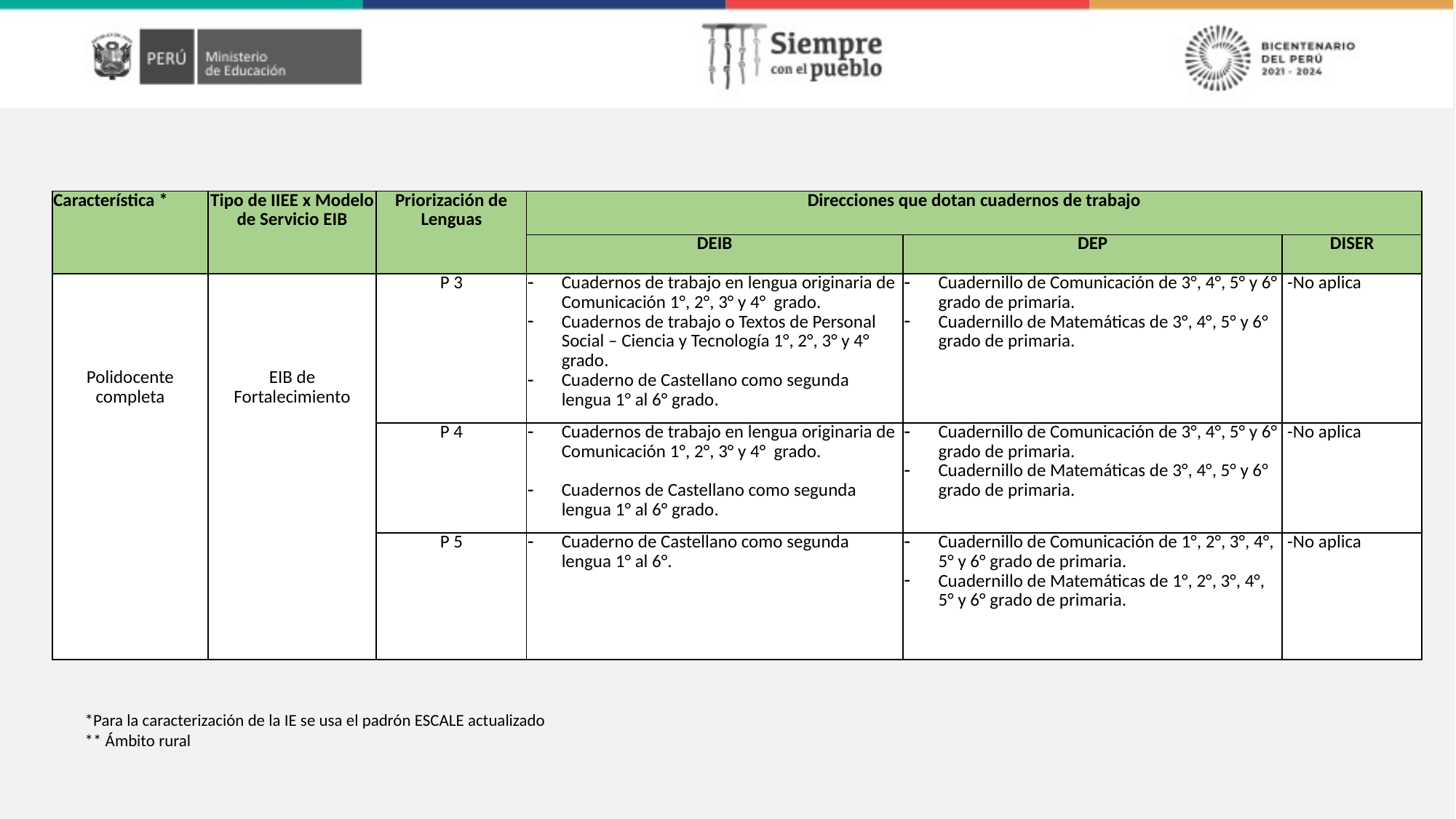

| Característica \* | Tipo de IIEE x Modelo de Servicio EIB | Priorización de Lenguas | Direcciones que dotan cuadernos de trabajo |  |  |
| --- | --- | --- | --- | --- | --- |
|  |  |  | DEIB | DEP | DISER |
| Polidocente completa | EIB de Fortalecimiento | P 3 | Cuadernos de trabajo en lengua originaria de Comunicación 1°, 2°, 3° y 4° grado. Cuadernos de trabajo o Textos de Personal Social – Ciencia y Tecnología 1°, 2°, 3° y 4° grado. Cuaderno de Castellano como segunda lengua 1° al 6° grado. | Cuadernillo de Comunicación de 3°, 4°, 5° y 6° grado de primaria. Cuadernillo de Matemáticas de 3°, 4°, 5° y 6° grado de primaria. | -No aplica |
|  |  | P 4 | Cuadernos de trabajo en lengua originaria de Comunicación 1°, 2°, 3° y 4° grado. Cuadernos de Castellano como segunda lengua 1° al 6° grado. | Cuadernillo de Comunicación de 3°, 4°, 5° y 6° grado de primaria. Cuadernillo de Matemáticas de 3°, 4°, 5° y 6° grado de primaria. | -No aplica |
|  |  | P 5 | Cuaderno de Castellano como segunda lengua 1° al 6°. | Cuadernillo de Comunicación de 1°, 2°, 3°, 4°, 5° y 6° grado de primaria. Cuadernillo de Matemáticas de 1°, 2°, 3°, 4°, 5° y 6° grado de primaria. | -No aplica |
*Para la caracterización de la IE se usa el padrón ESCALE actualizado
** Ámbito rural